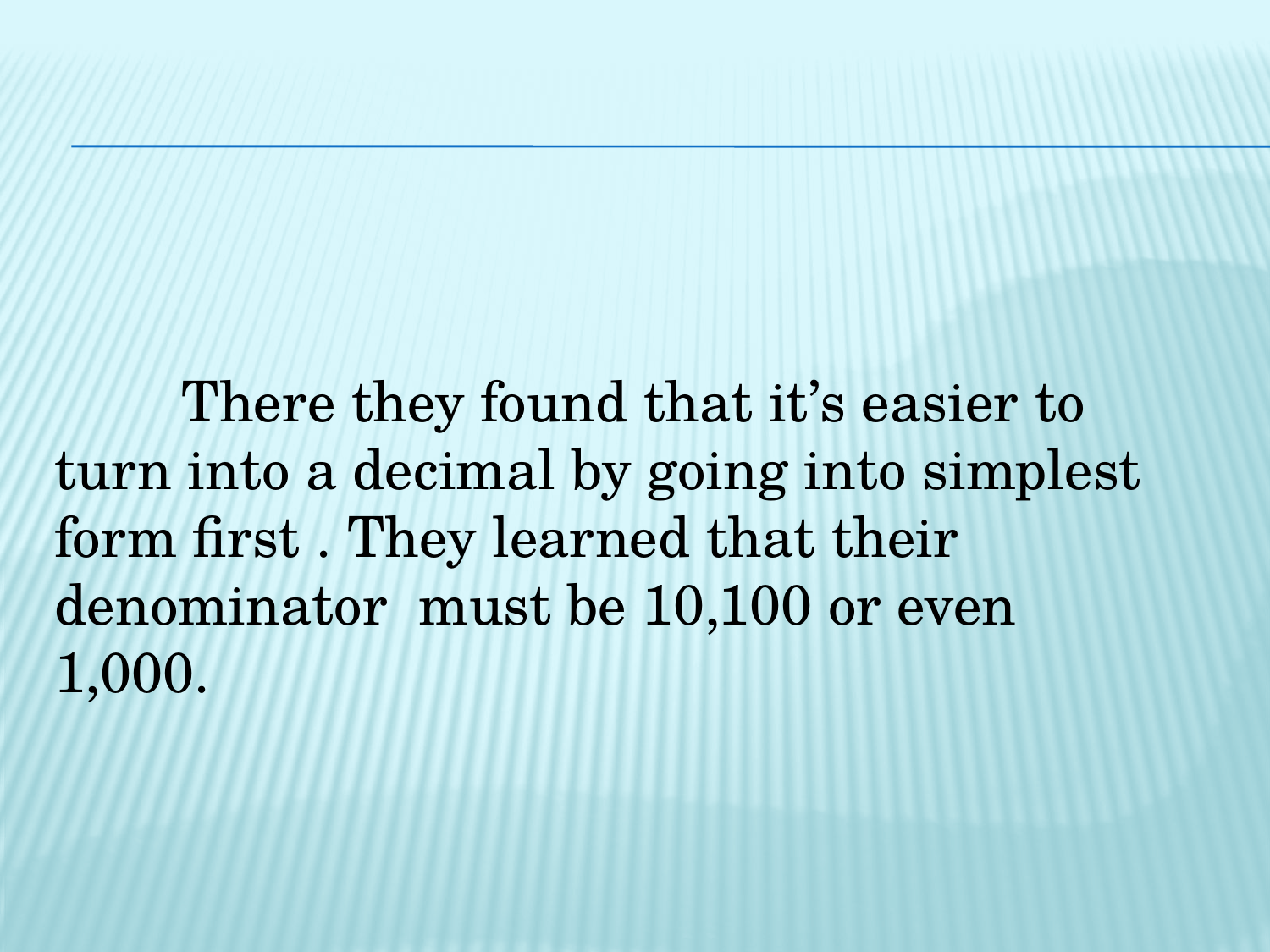

#
	There they found that it’s easier to turn into a decimal by going into simplest form first . They learned that their denominator  must be 10,100 or even  1,000.